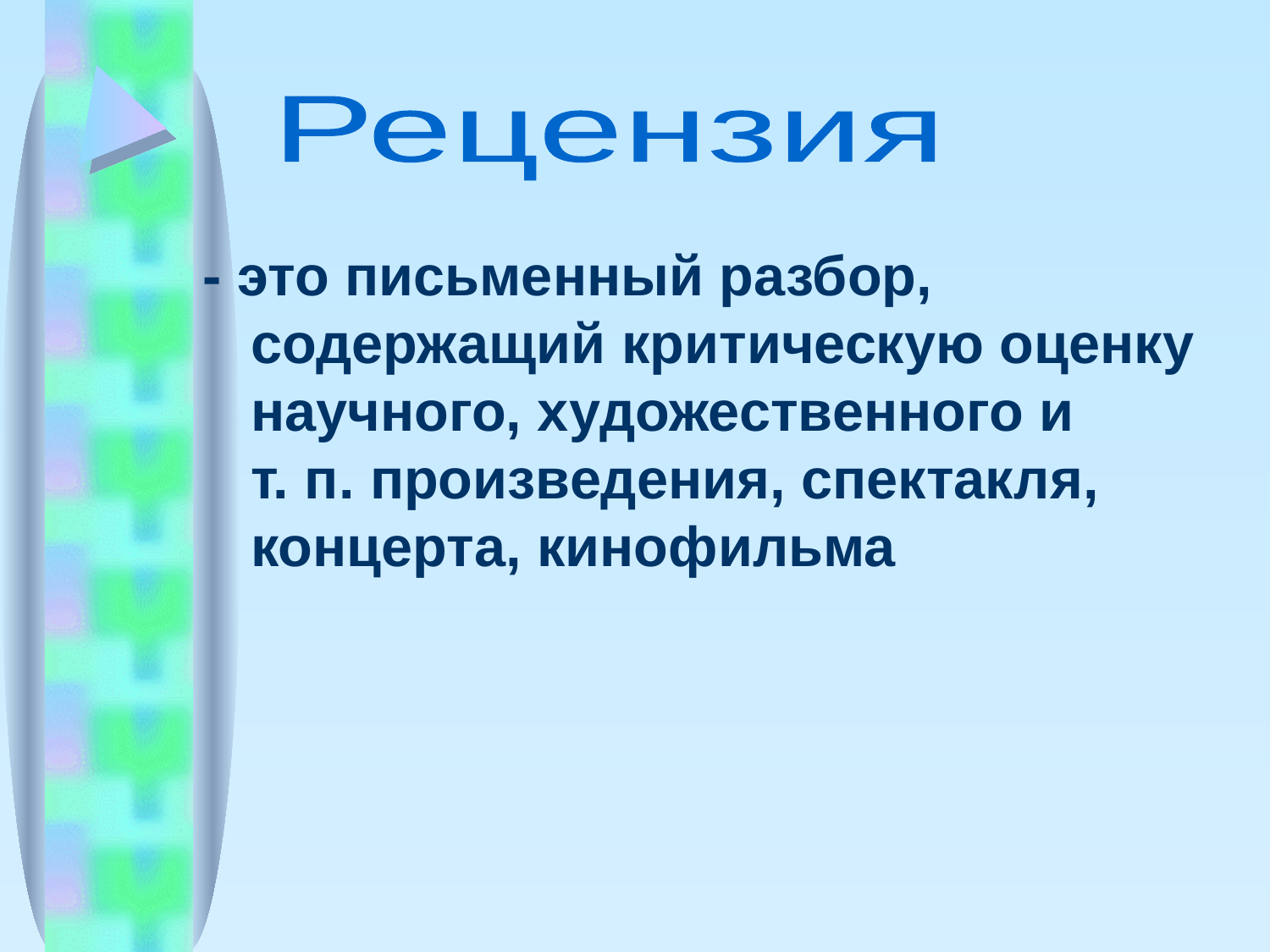

#
Рецензия
- это письменный разбор, содержащий критическую оценку научного, художественного и      т. п. произведения, спектакля, концерта, кинофильма